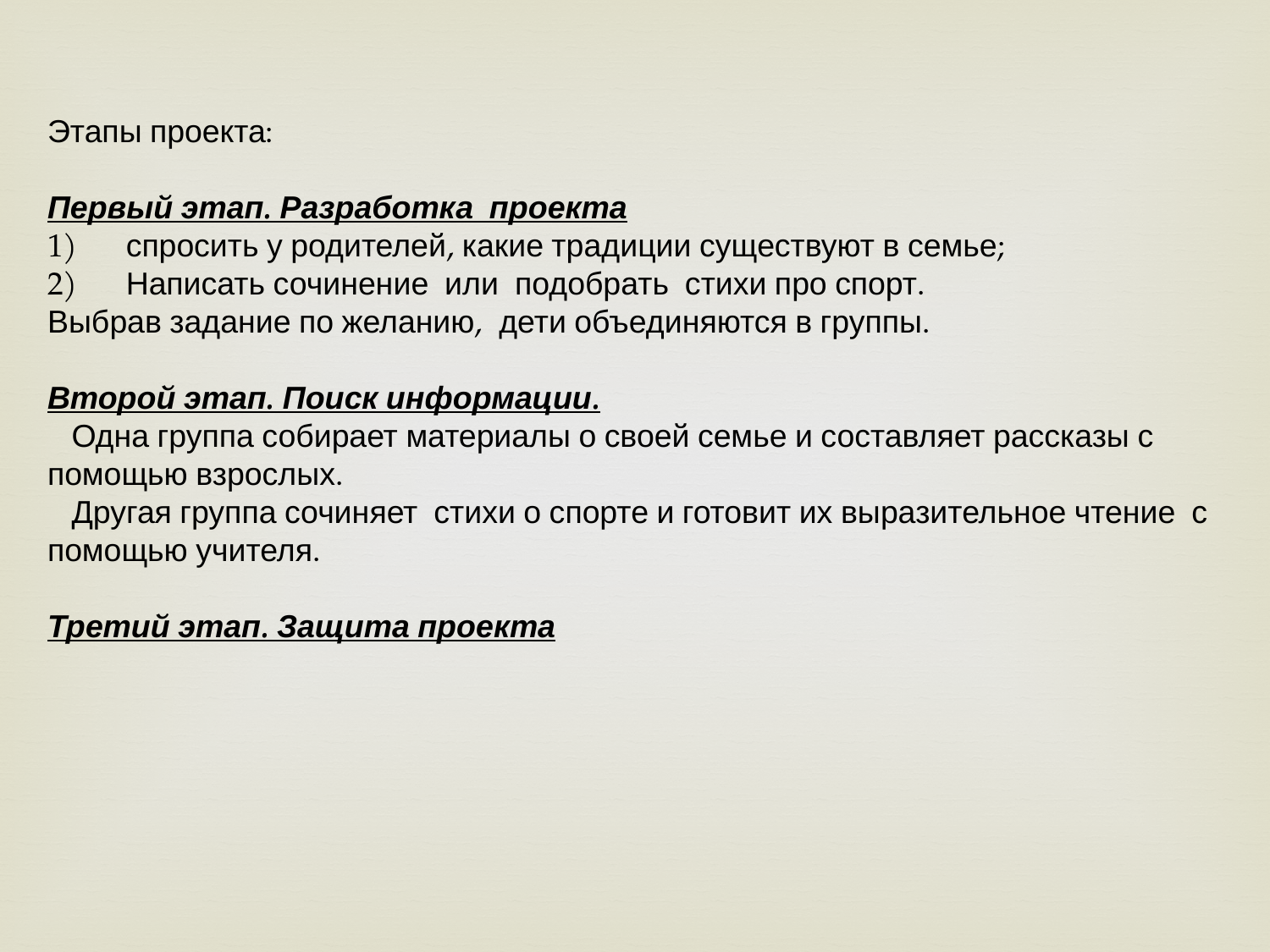

Этапы проекта:

Первый этап. Разработка  проекта
1)      спросить у родителей, какие традиции существуют в семье;
2)      Написать сочинение  или  подобрать  стихи про спорт.
Выбрав задание по желанию,  дети объединяются в группы.

Второй этап. Поиск информации.
   Одна группа собирает материалы о своей семье и составляет рассказы с помощью взрослых.
   Другая группа сочиняет  стихи о спорте и готовит их выразительное чтение  с помощью учителя.

Третий этап. Защита проекта